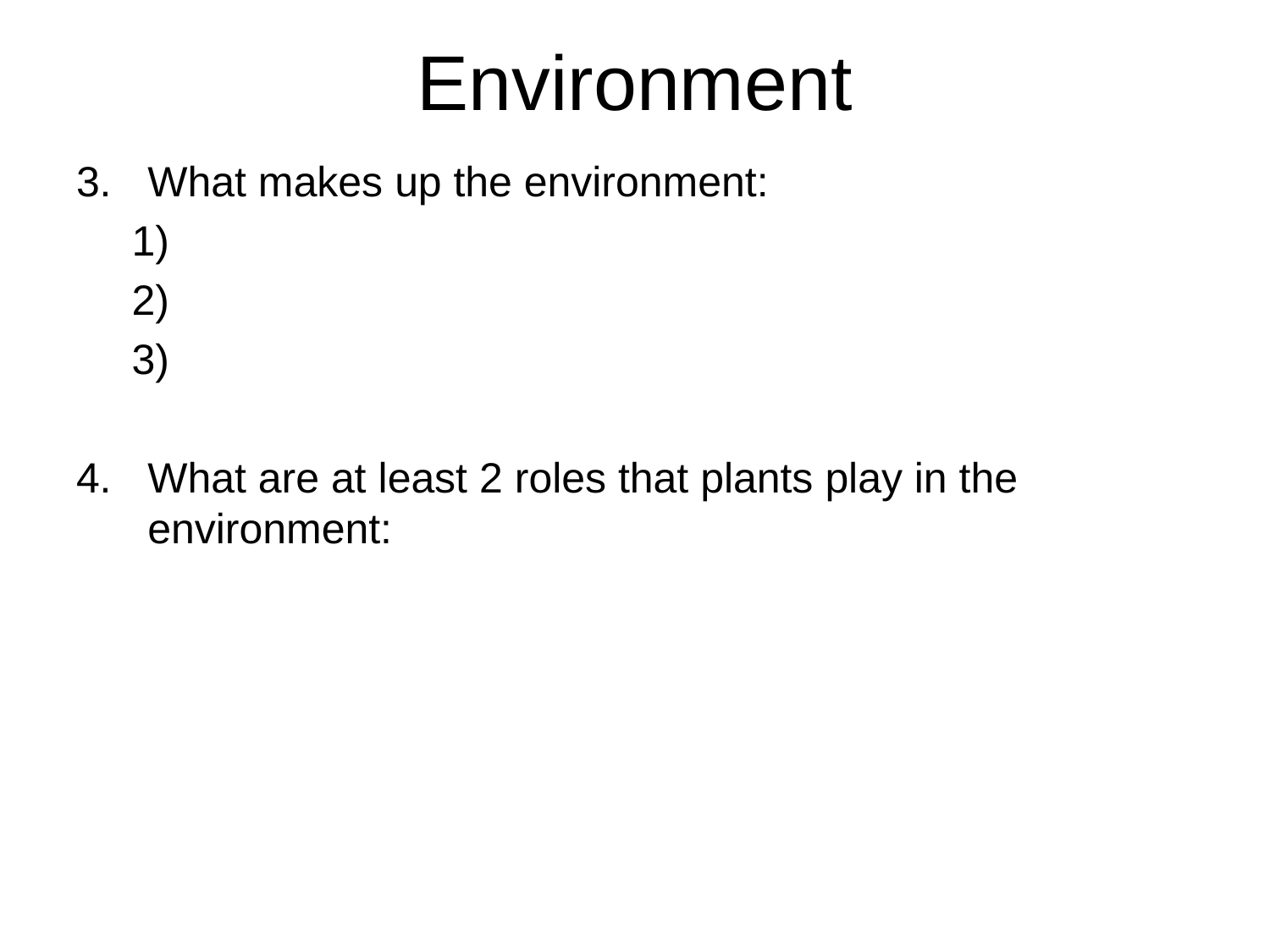

# Environment
What makes up the environment:

What are at least 2 roles that plants play in the environment: